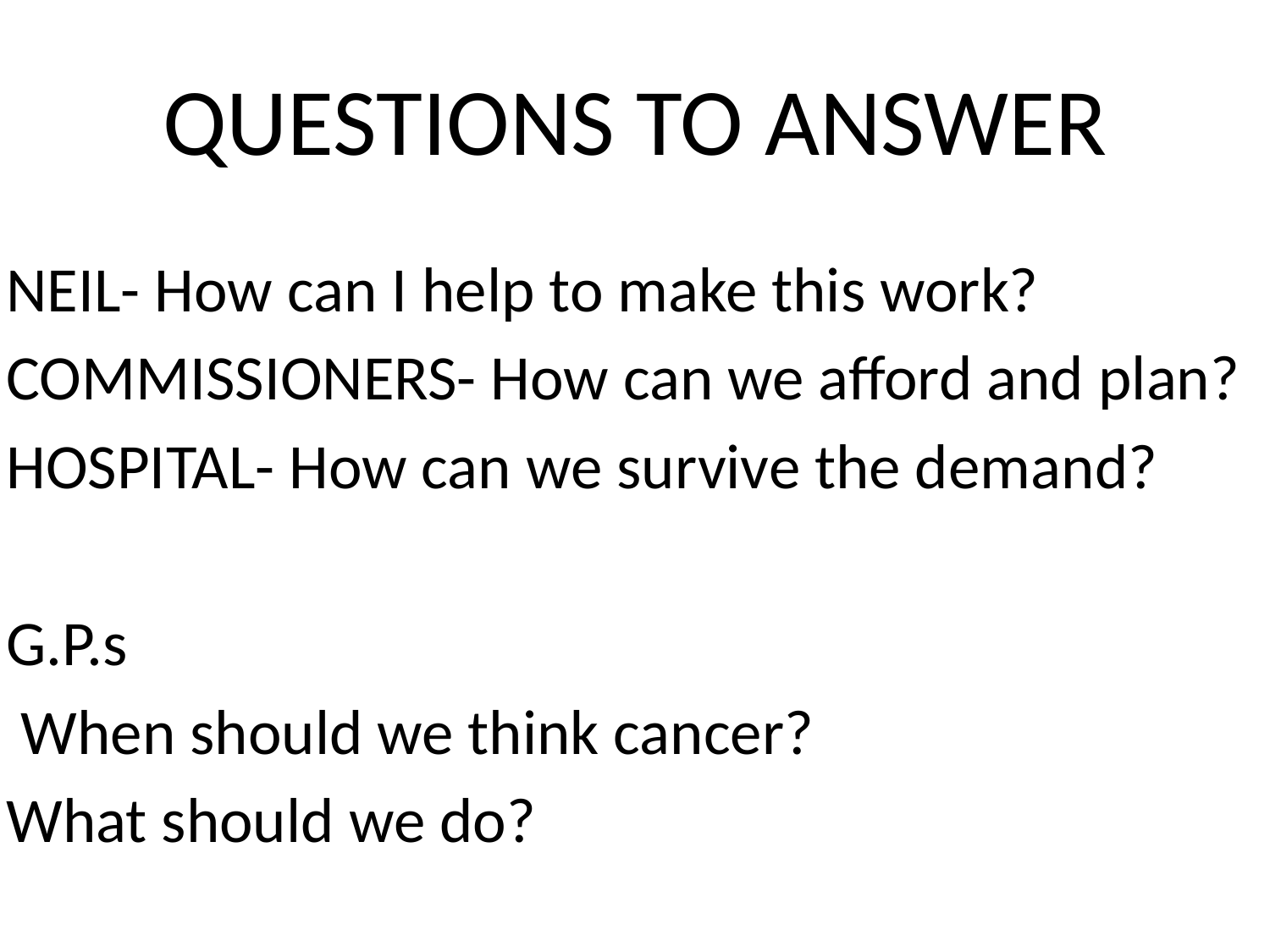

# QUESTIONS TO ANSWER
NEIL- How can I help to make this work?
COMMISSIONERS- How can we afford and plan?
HOSPITAL- How can we survive the demand?

G.P.s
 When should we think cancer?
What should we do?